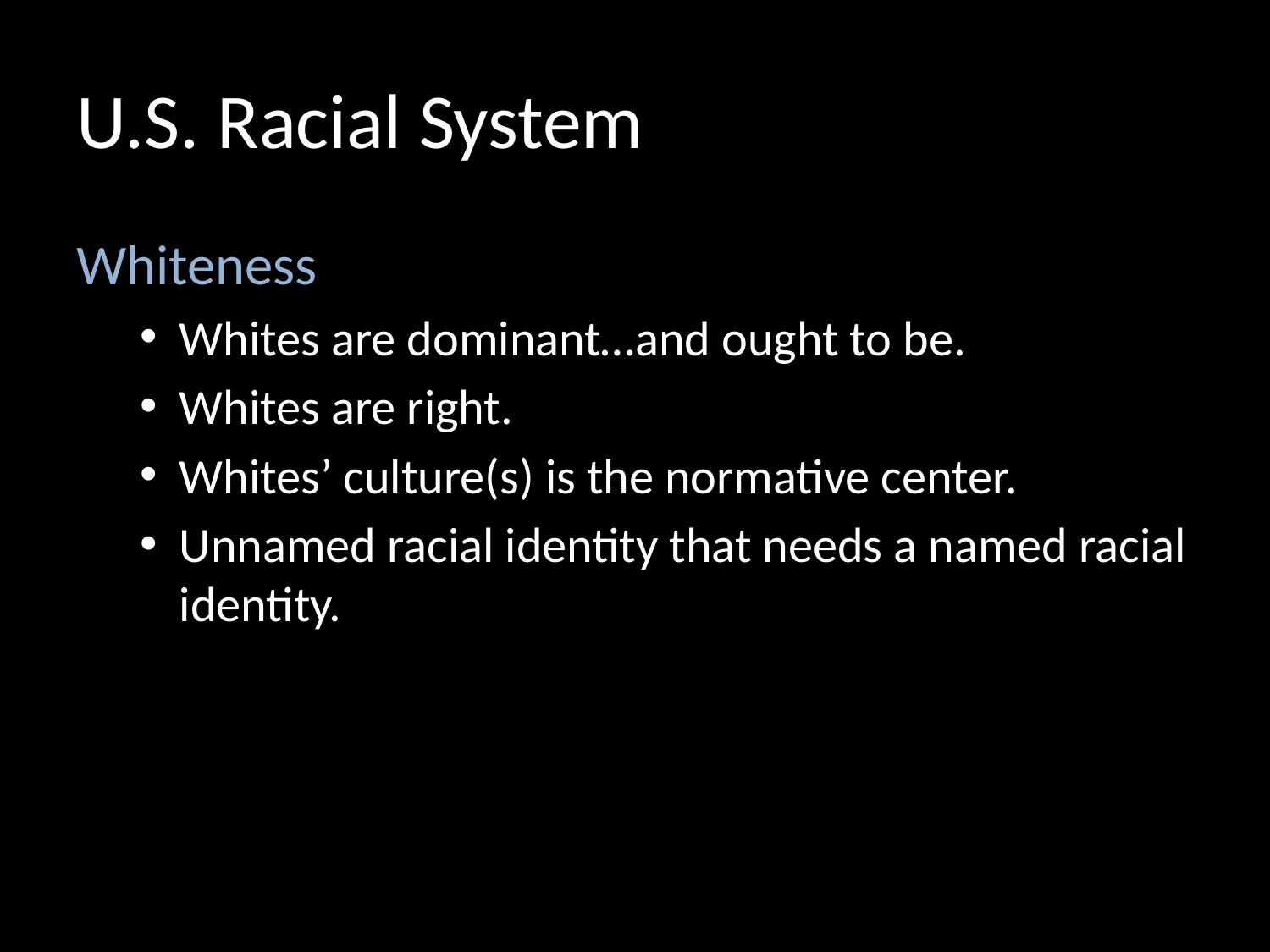

# U.S. Racial System
Whiteness
Whites are dominant…and ought to be.
Whites are right.
Whites’ culture(s) is the normative center.
Unnamed racial identity that needs a named racial identity.